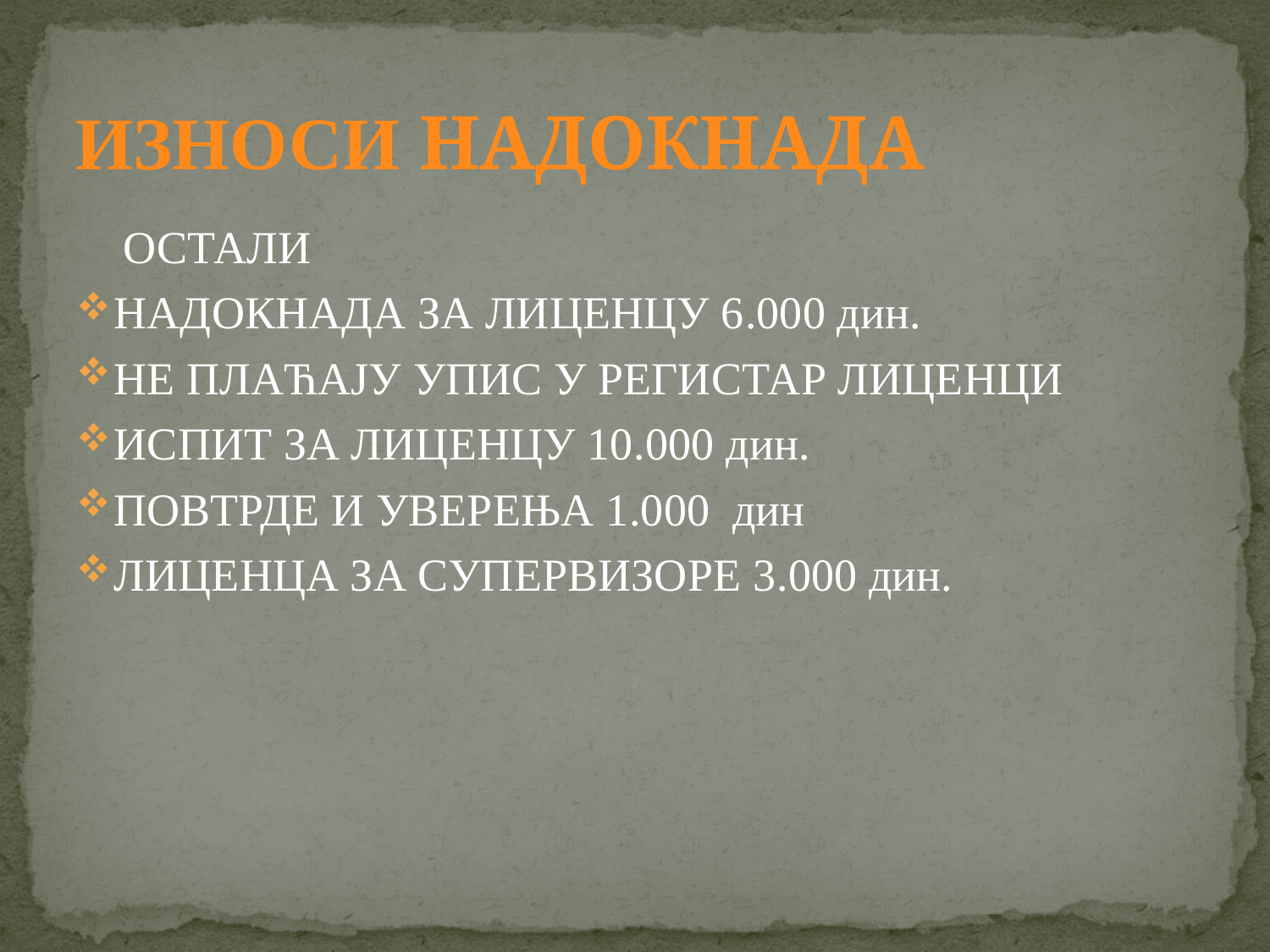

# ИЗНОСИ НАДОКНАДА
    ОСТАЛИ
НАДОКНАДА ЗА ЛИЦЕНЦУ 6.000 дин.
НЕ ПЛАЋАЈУ УПИС У РЕГИСТАР ЛИЦЕНЦИ
ИСПИТ ЗА ЛИЦЕНЦУ 10.000 дин.
ПОВТРДЕ И УВЕРЕЊА 1.000  дин
ЛИЦЕНЦА ЗА СУПЕРВИЗОРЕ 3.000 дин.